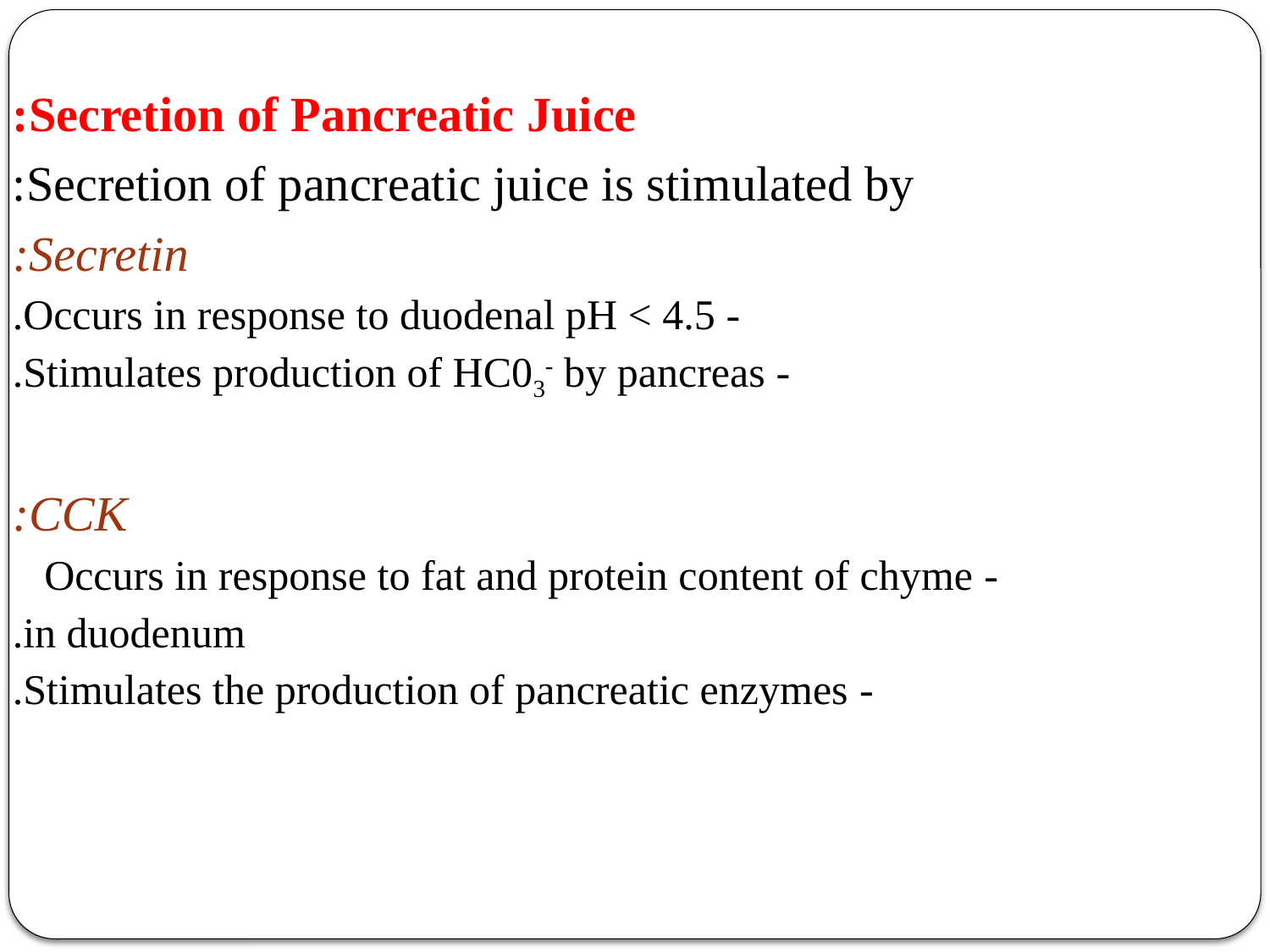

Secretion of Pancreatic Juice:
          Secretion of pancreatic juice is stimulated by:
          Secretin:
       - Occurs in response to duodenal pH < 4.5.
       - Stimulates production of HC03- by pancreas.

           CCK:
      - Occurs in response to fat and protein content of chyme
        in duodenum.
      - Stimulates the production of pancreatic enzymes.